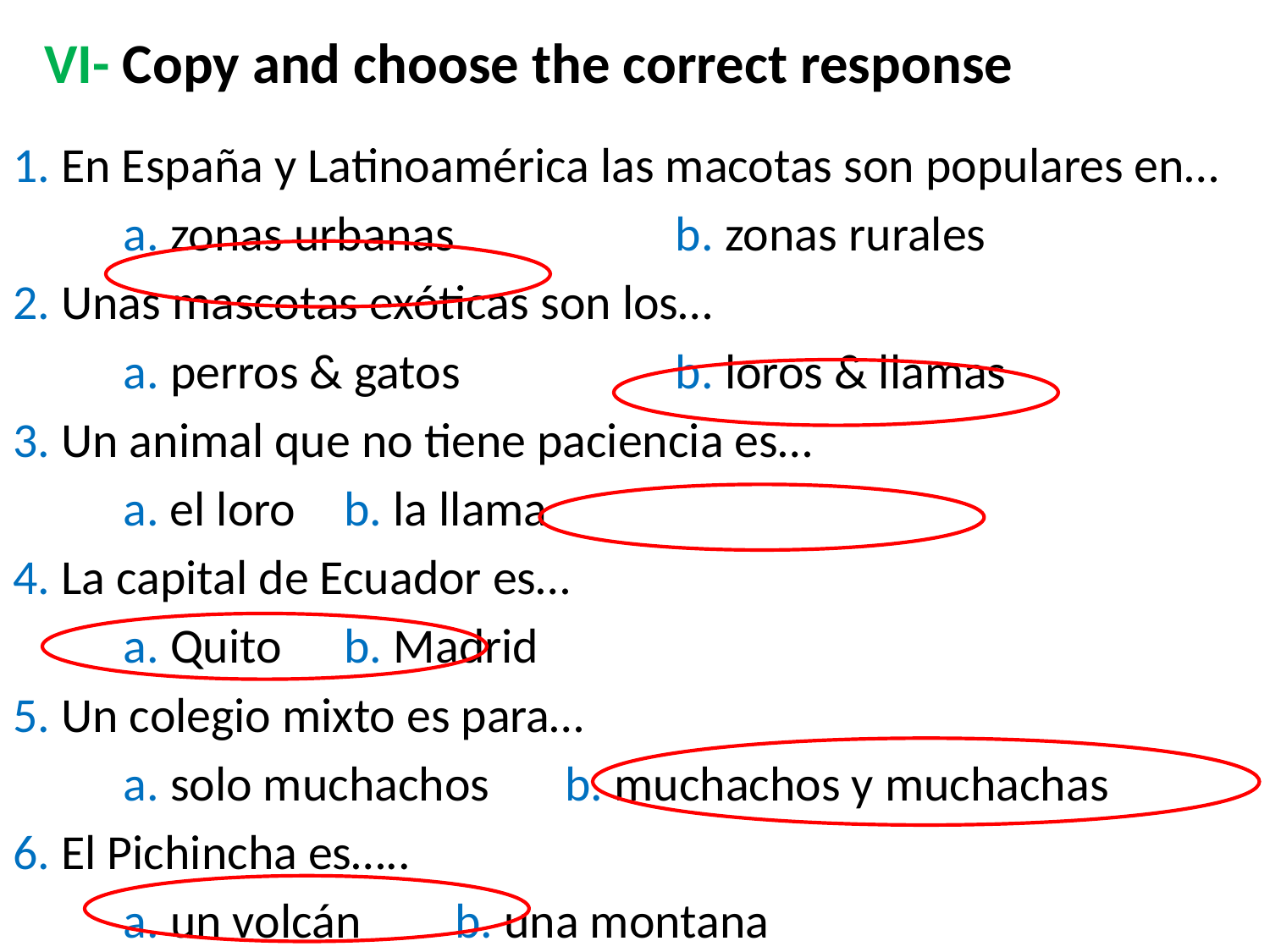

VI- Copy and choose the correct response
1. En España y Latinoamérica las macotas son populares en…
	a. zonas urbanas		b. zonas rurales
2. Unas mascotas exóticas son los…
	a. perros & gatos		b. loros & llamas
3. Un animal que no tiene paciencia es…
	a. el loro			b. la llama
4. La capital de Ecuador es…
	a. Quito			b. Madrid
5. Un colegio mixto es para…
	a. solo muchachos	b. muchachos y muchachas
6. El Pichincha es…..
	a. un volcán		b. una montana